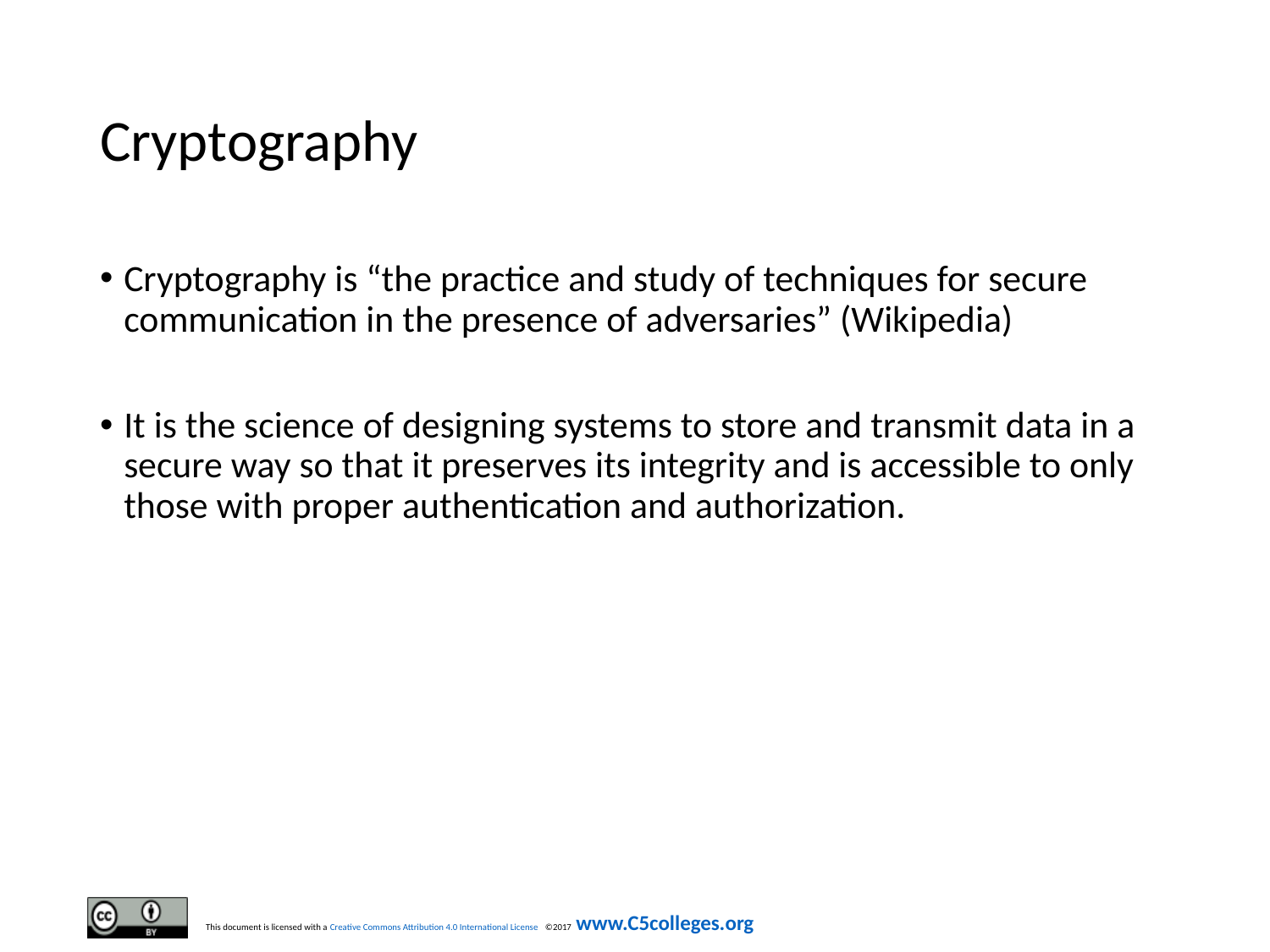

# Cryptography
Cryptography is “the practice and study of techniques for secure communication in the presence of adversaries” (Wikipedia)

It is the science of designing systems to store and transmit data in a secure way so that it preserves its integrity and is accessible to only those with proper authentication and authorization.